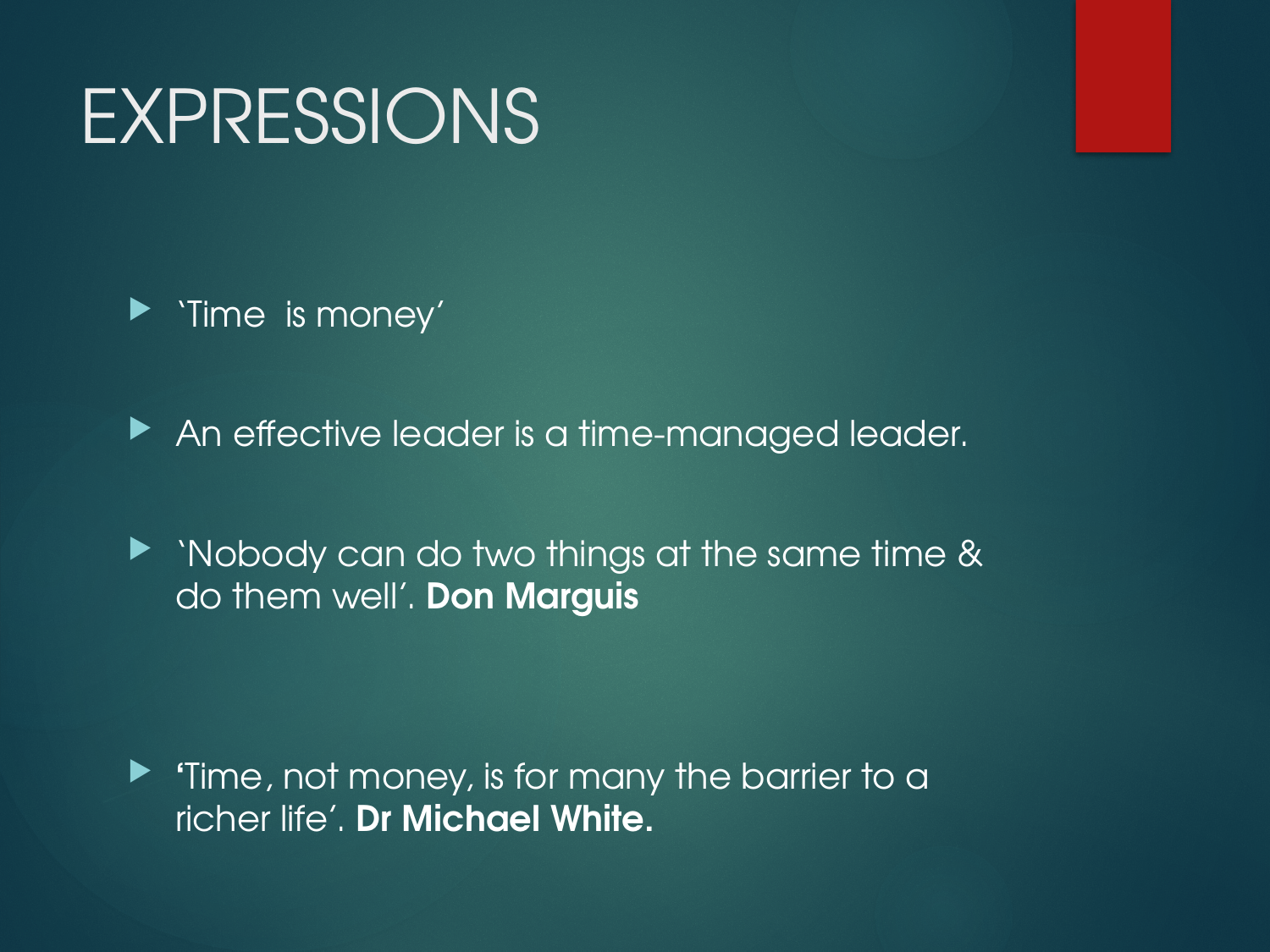

# EXPRESSIONS
‘Time  is money’

An effective leader is a time-managed leader.

‘Nobody can do two things at the same time & do them well’. Don Marguis

‘Time, not money, is for many the barrier to a richer life’. Dr Michael White.